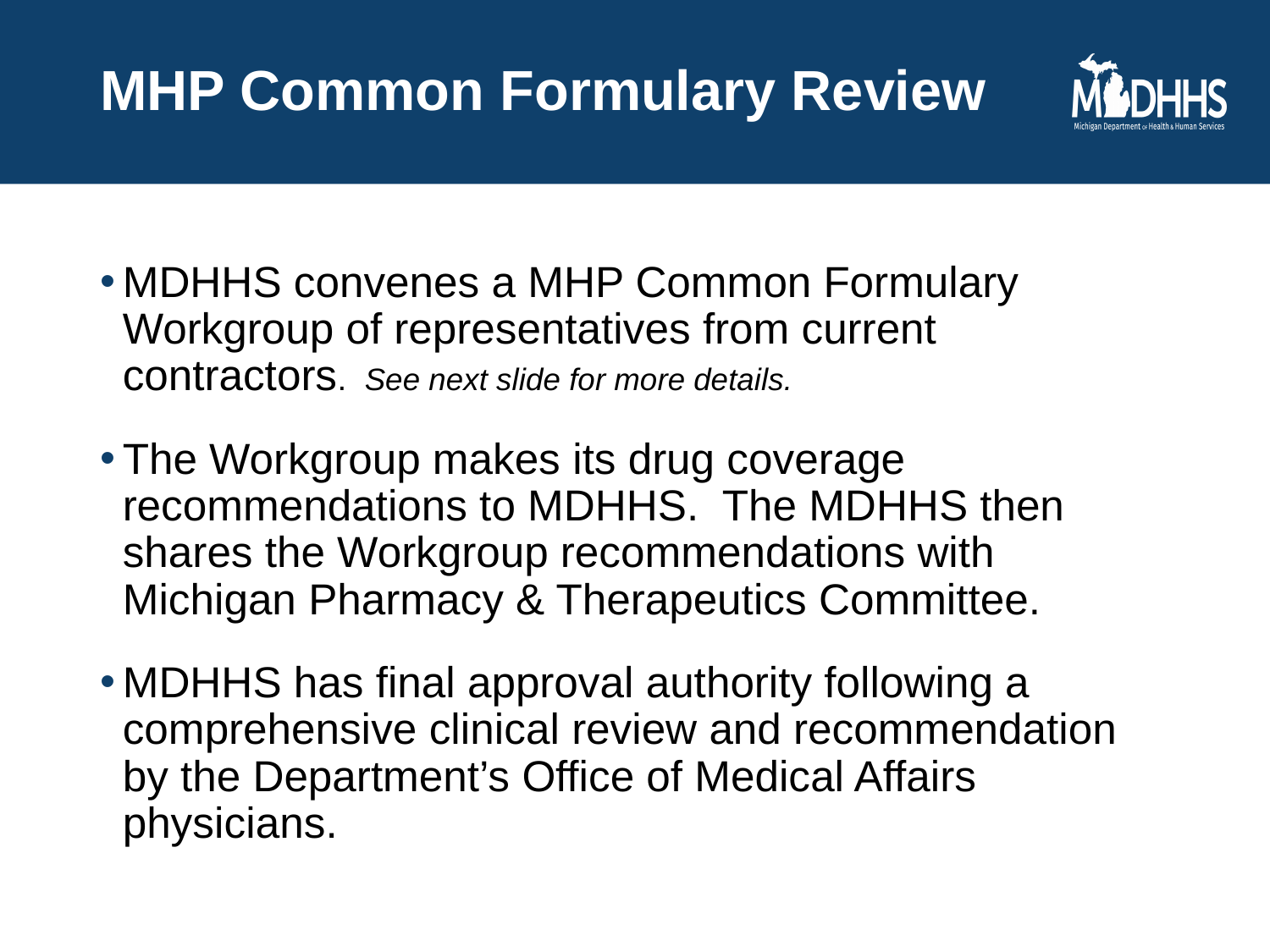

# MHP Common Formulary Review
MDHHS convenes a MHP Common Formulary Workgroup of representatives from current contractors.  See next slide for more details.

The Workgroup makes its drug coverage recommendations to MDHHS.  The MDHHS then shares the Workgroup recommendations with Michigan Pharmacy & Therapeutics Committee.

MDHHS has final approval authority following a comprehensive clinical review and recommendation by the Department’s Office of Medical Affairs physicians.